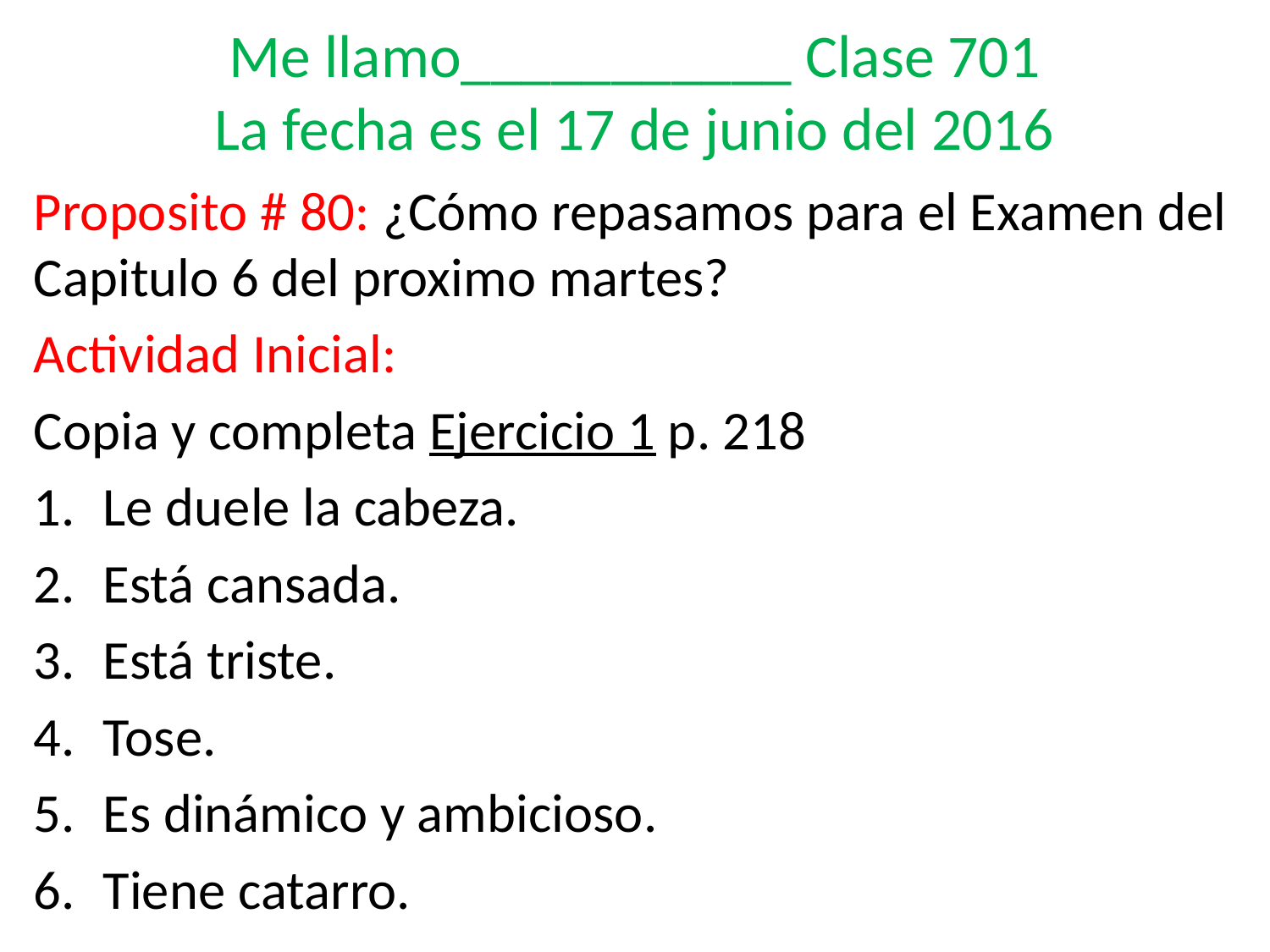

# Me llamo___________ Clase 701 La fecha es el 17 de junio del 2016
Proposito # 80: ¿Cómo repasamos para el Examen del Capitulo 6 del proximo martes?
Actividad Inicial:
Copia y completa Ejercicio 1 p. 218
Le duele la cabeza.
Está cansada.
Está triste.
Tose.
Es dinámico y ambicioso.
Tiene catarro.